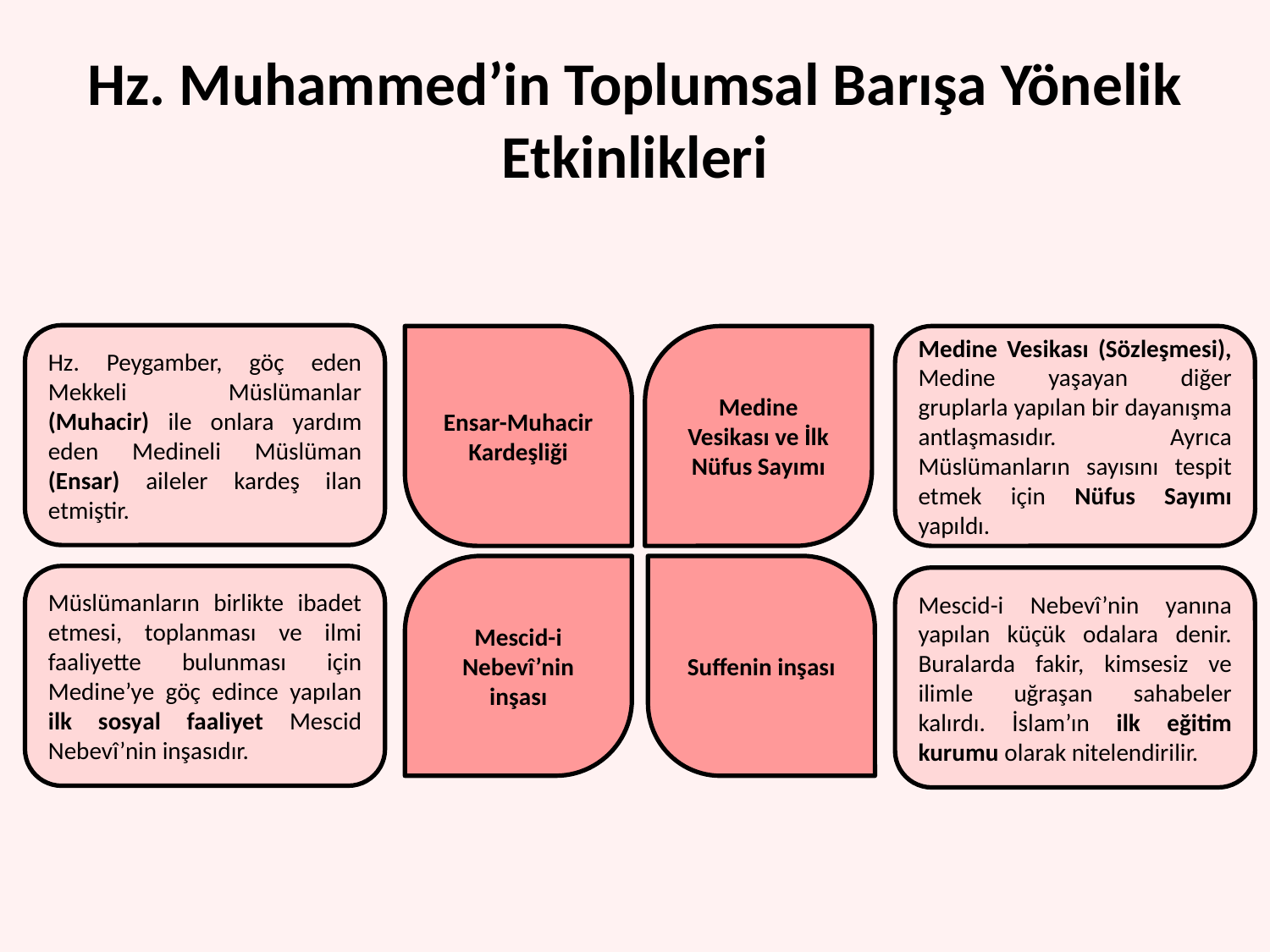

# Hz. Muhammed’in Toplumsal Barışa Yönelik Etkinlikleri
Hz. Peygamber, göç eden Mekkeli Müslümanlar (Muhacir) ile onlara yardım eden Medineli Müslüman (Ensar) aileler kardeş ilan etmiştir.
Ensar-Muhacir Kardeşliği
Medine Vesikası ve İlk Nüfus Sayımı
Medine Vesikası (Sözleşmesi), Medine yaşayan diğer gruplarla yapılan bir dayanışma antlaşmasıdır. Ayrıca Müslümanların sayısını tespit etmek için Nüfus Sayımı yapıldı.
Mescid-i Nebevî’nin inşası
Suffenin inşası
Müslümanların birlikte ibadet etmesi, toplanması ve ilmi faaliyette bulunması için Medine’ye göç edince yapılan ilk sosyal faaliyet Mescid Nebevî’nin inşasıdır.
Mescid-i Nebevî’nin yanına yapılan küçük odalara denir. Buralarda fakir, kimsesiz ve ilimle uğraşan sahabeler kalırdı. İslam’ın ilk eğitim kurumu olarak nitelendirilir.